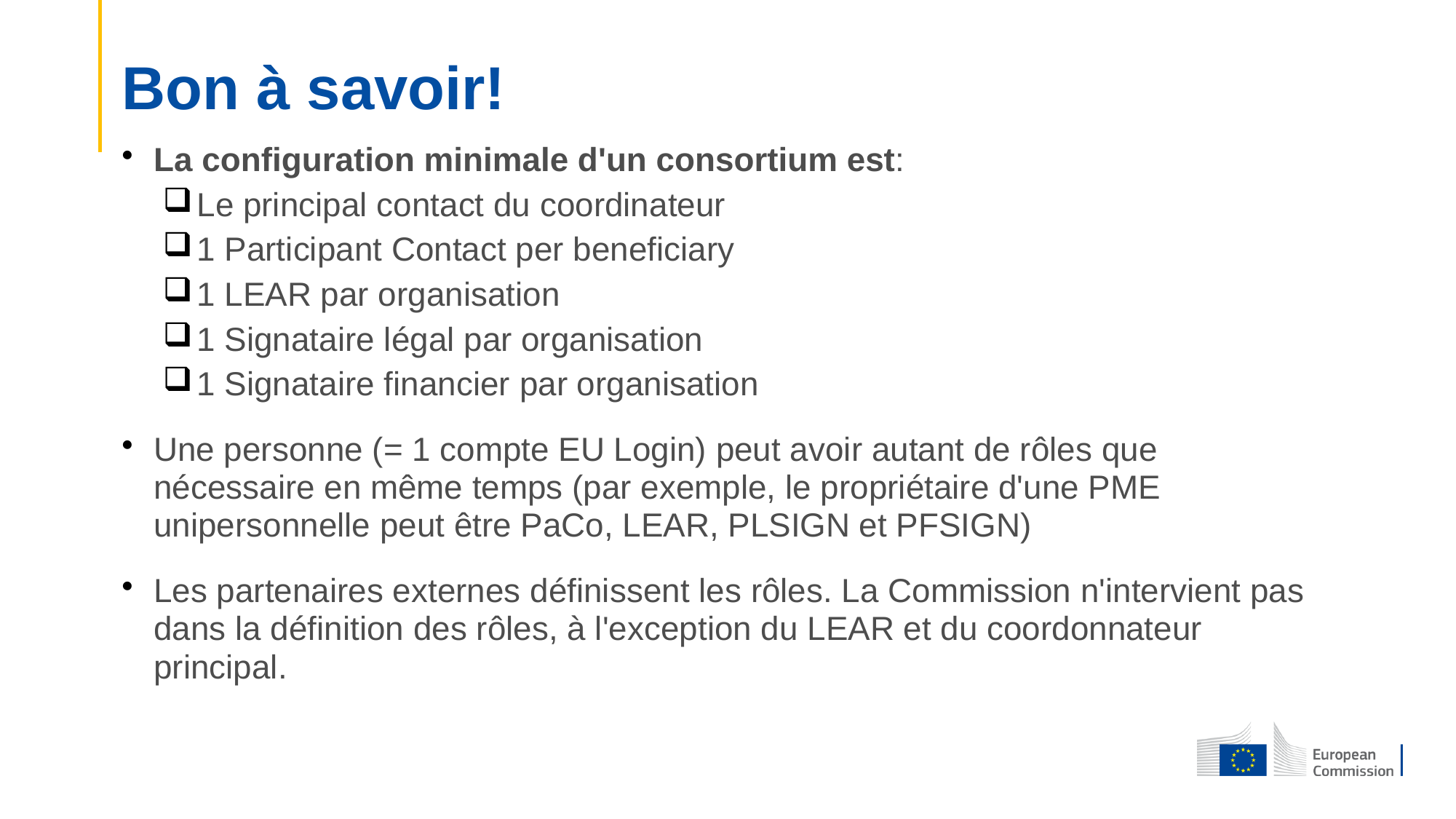

# Bon à savoir!
La configuration minimale d'un consortium est:
Le principal contact du coordinateur
1 Participant Contact per beneficiary
1 LEAR par organisation
1 Signataire légal par organisation
1 Signataire financier par organisation
Une personne (= 1 compte EU Login) peut avoir autant de rôles que nécessaire en même temps (par exemple, le propriétaire d'une PME unipersonnelle peut être PaCo, LEAR, PLSIGN et PFSIGN)
Les partenaires externes définissent les rôles. La Commission n'intervient pas dans la définition des rôles, à l'exception du LEAR et du coordonnateur principal.